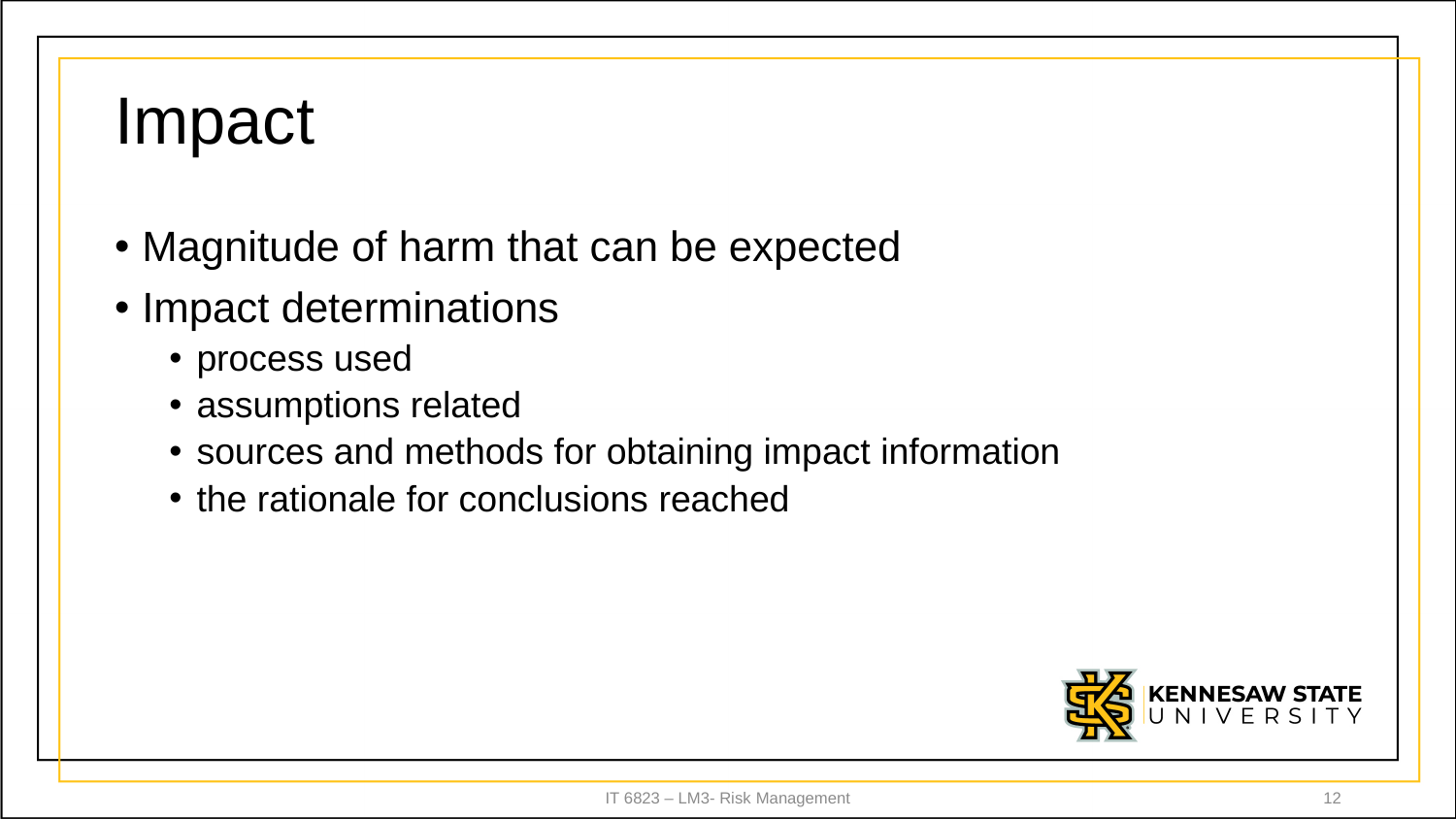

# Impact
Magnitude of harm that can be expected
Impact determinations
process used
assumptions related
sources and methods for obtaining impact information
the rationale for conclusions reached
IT 6823 – LM3- Risk Management
12